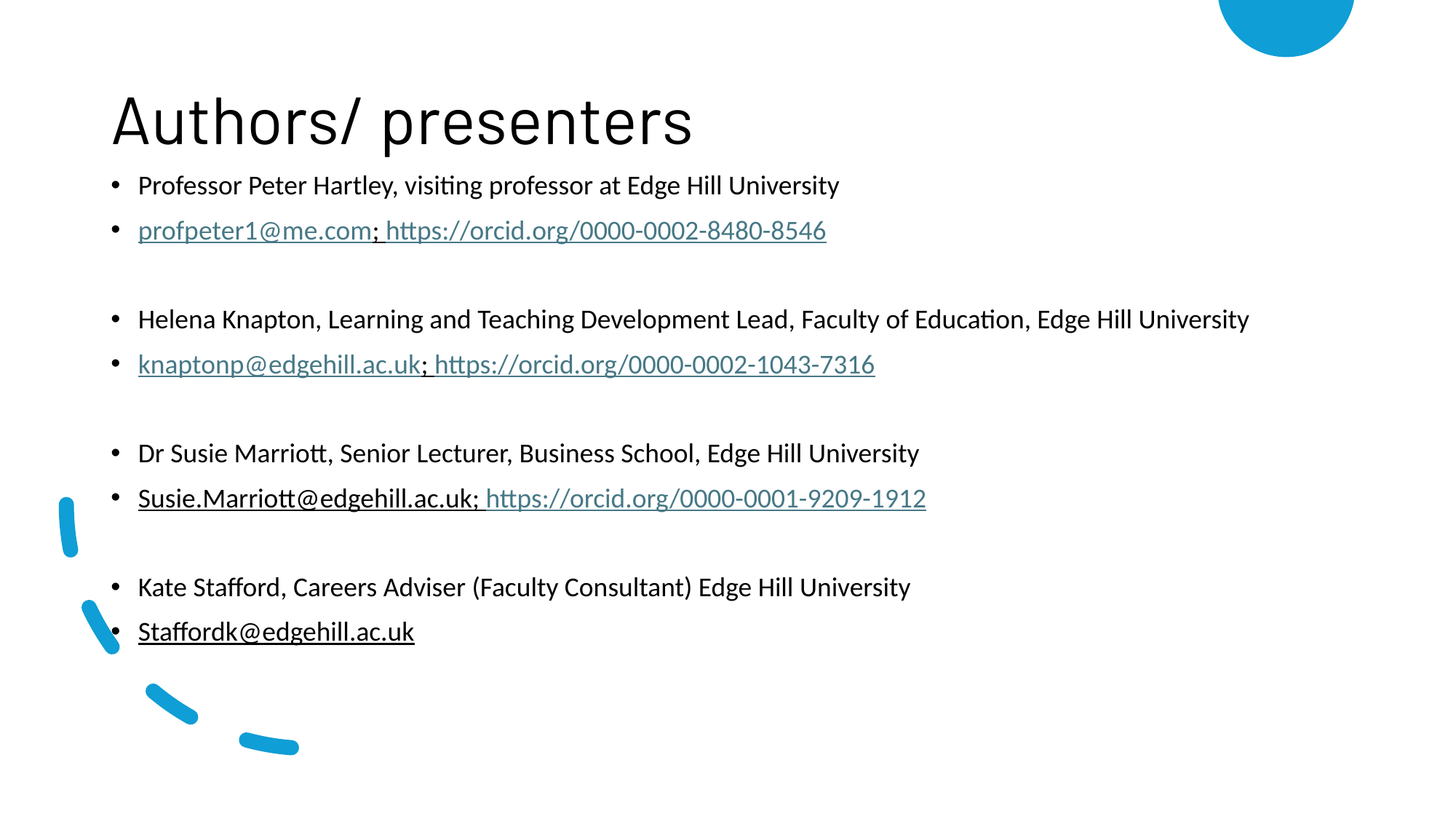

# Authors/ presenters
Professor Peter Hartley, visiting professor at Edge Hill University
profpeter1@me.com; https://orcid.org/0000-0002-8480-8546

Helena Knapton, Learning and Teaching Development Lead, Faculty of Education, Edge Hill University
knaptonp@edgehill.ac.uk; https://orcid.org/0000-0002-1043-7316

Dr Susie Marriott, Senior Lecturer, Business School, Edge Hill University
Susie.Marriott@edgehill.ac.uk; https://orcid.org/0000-0001-9209-1912

Kate Stafford, Careers Adviser (Faculty Consultant) Edge Hill University
Staffordk@edgehill.ac.uk